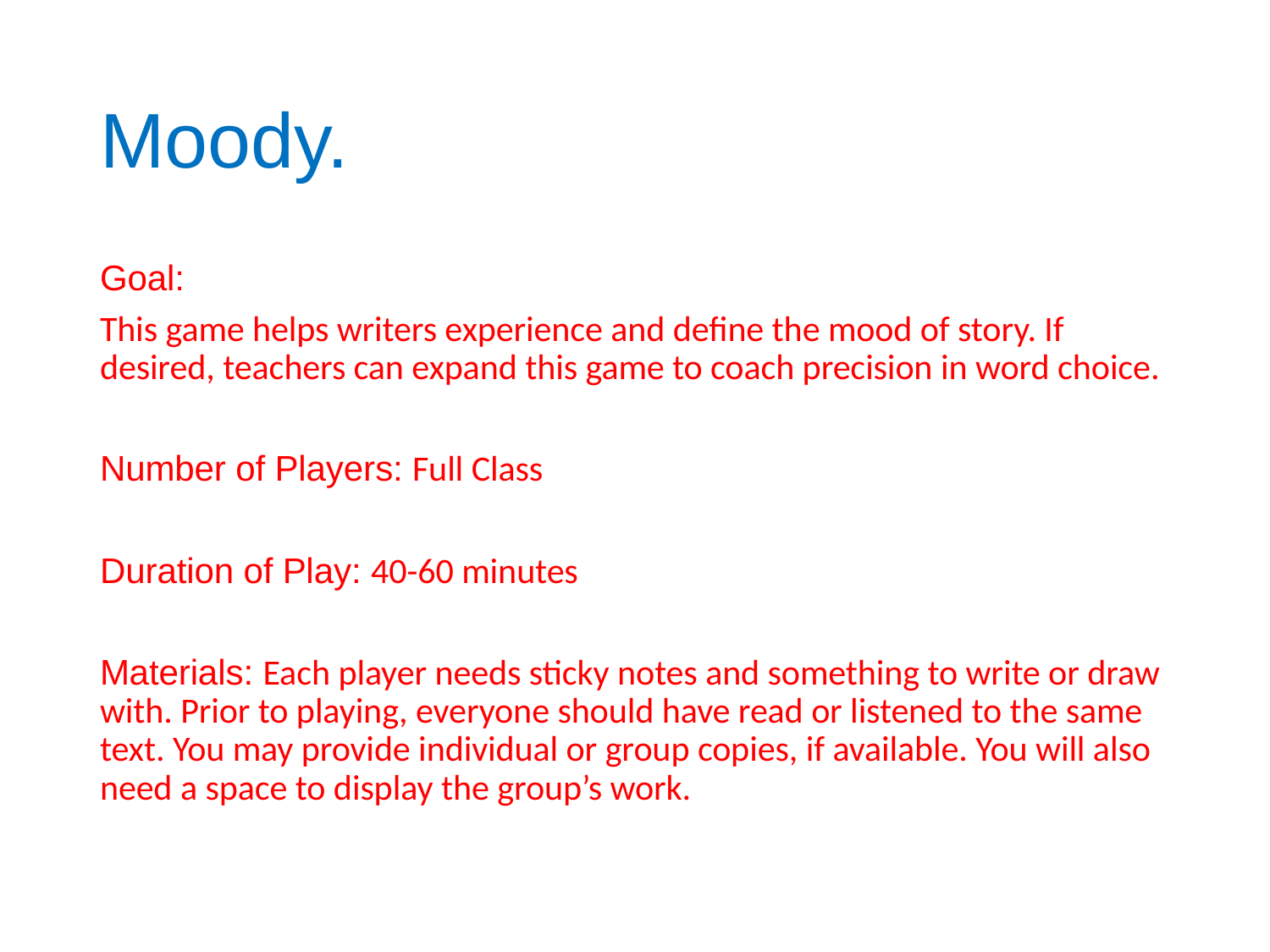

# Moody.
Goal:
This game helps writers experience and define the mood of story. If desired, teachers can expand this game to coach precision in word choice.

Number of Players: Full Class

Duration of Play: 40-60 minutes

Materials: Each player needs sticky notes and something to write or draw with. Prior to playing, everyone should have read or listened to the same text. You may provide individual or group copies, if available. You will also need a space to display the group’s work.